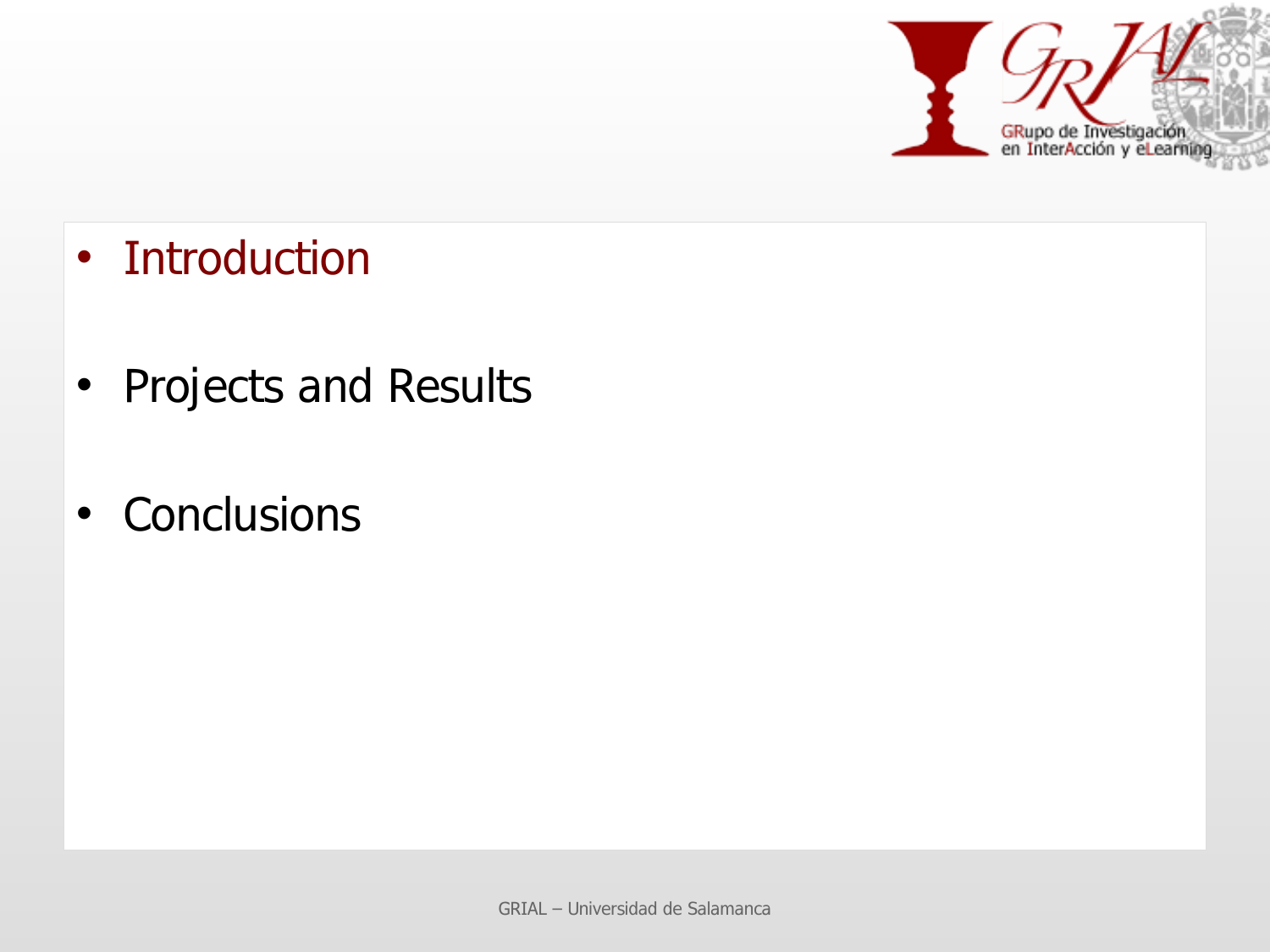

#
Introduction

Projects and Results

Conclusions
GRIAL – Universidad de Salamanca